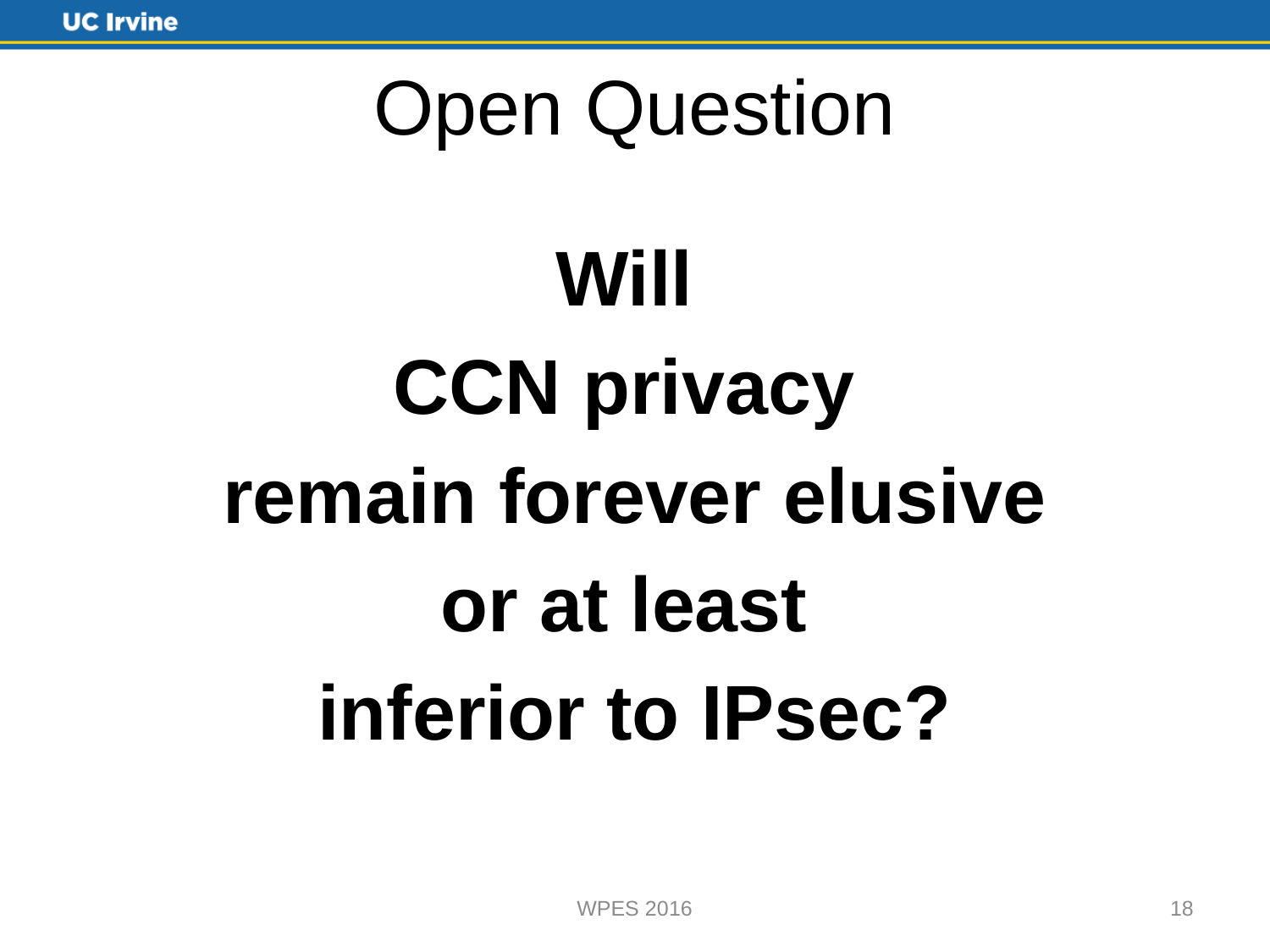

# Open Question
Will
CCN privacy
remain forever elusive
or at least
inferior to IPsec?

WPES 2016
18